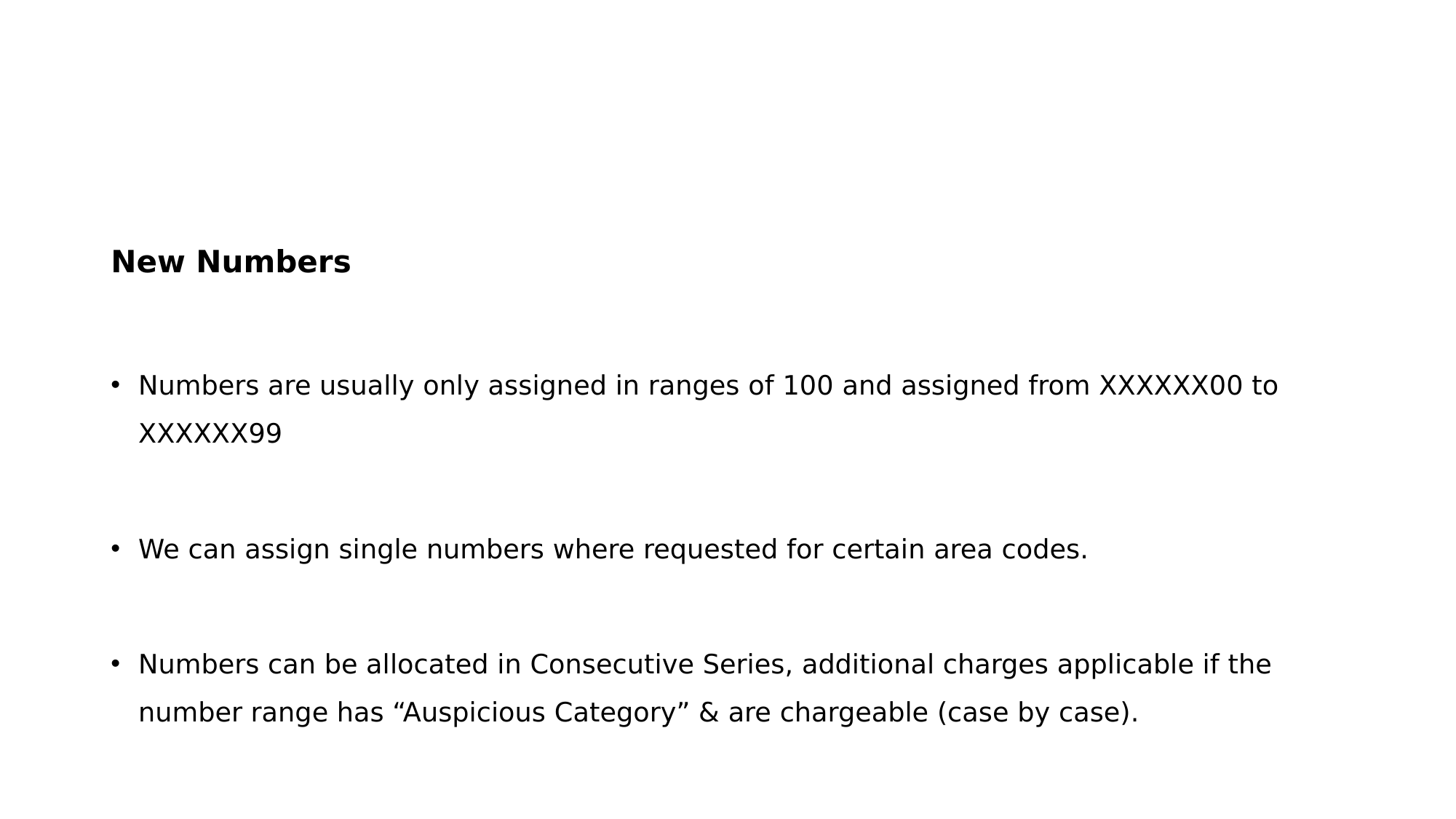

New Numbers

Numbers are usually only assigned in ranges of 100 and assigned from XXXXXX00 to XXXXXX99

We can assign single numbers where requested for certain area codes.

Numbers can be allocated in Consecutive Series, additional charges applicable if the number range has “Auspicious Category” & are chargeable (case by case).